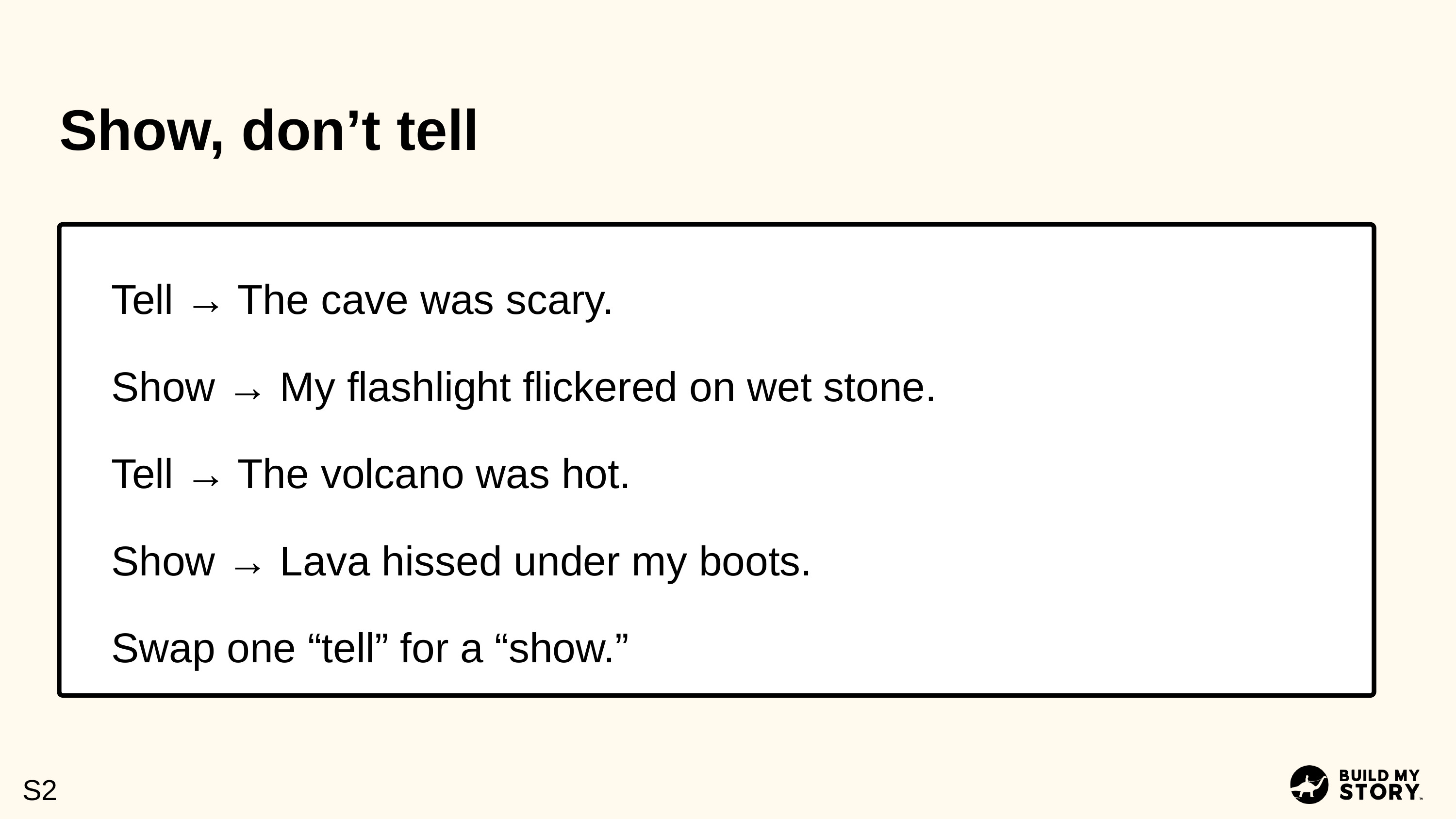

Show, don’t tell

Tell → The cave was scary.
Show → My flashlight flickered on wet stone.
Tell → The volcano was hot.
Show → Lava hissed under my boots.
Swap one “tell” for a “show.”

S2